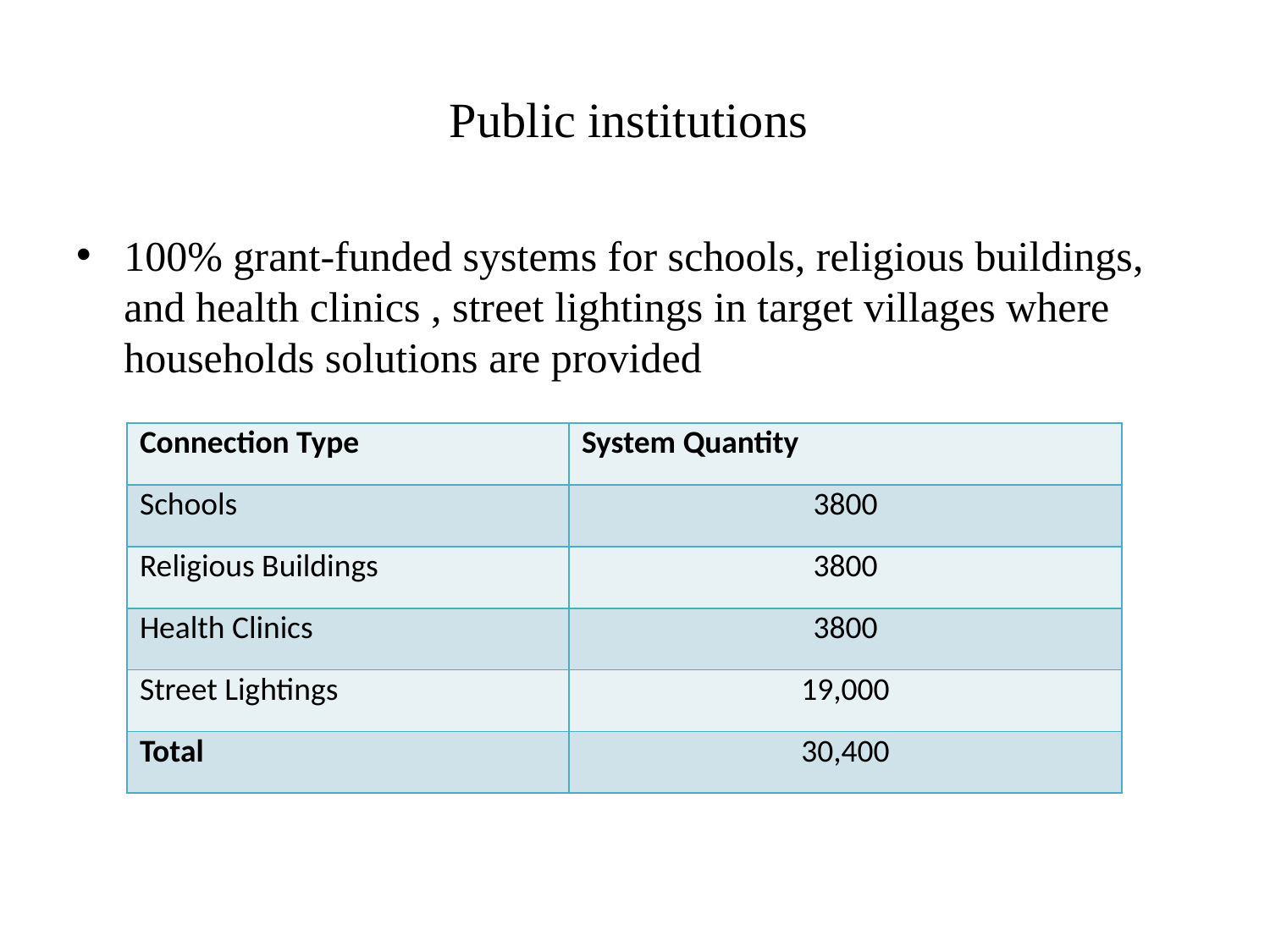

# Public institutions
100% grant-funded systems for schools, religious buildings, and health clinics , street lightings in target villages where households solutions are provided

| Connection Type | System Quantity |
| --- | --- |
| Schools | 3800 |
| Religious Buildings | 3800 |
| Health Clinics | 3800 |
| Street Lightings | 19,000 |
| Total | 30,400 |